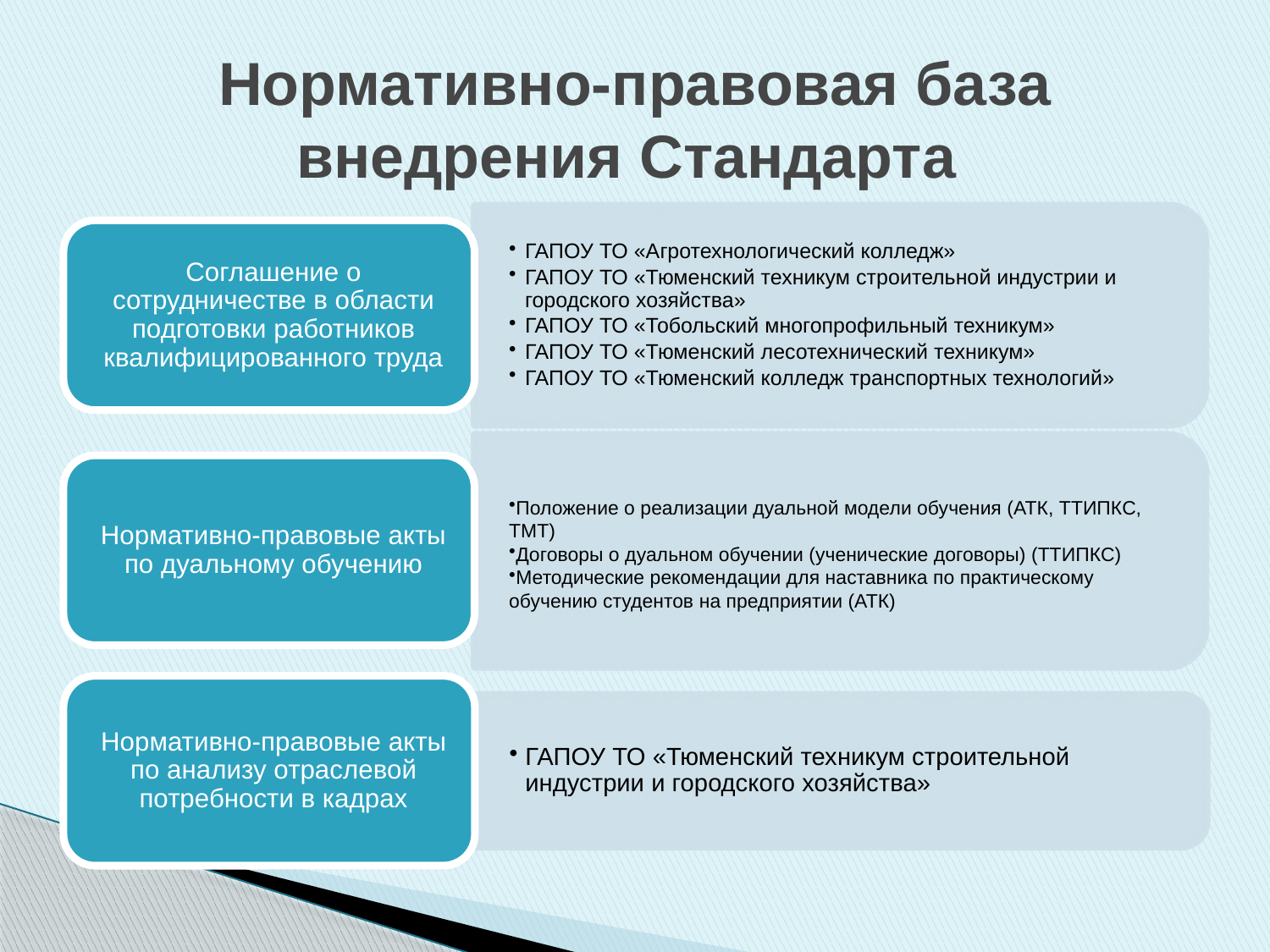

# Нормативно-правовая база внедрения Стандарта
ГАПОУ ТО «Агротехнологический колледж»
ГАПОУ ТО «Тюменский техникум строительной индустрии и городского хозяйства»
ГАПОУ ТО «Тобольский многопрофильный техникум»
ГАПОУ ТО «Тюменский лесотехнический техникум»
ГАПОУ ТО «Тюменский колледж транспортных технологий»
Соглашение о сотрудничестве в области подготовки работников квалифицированного труда

Положение о реализации дуальной модели обучения (АТК, ТТИПКС, ТМТ)
Договоры о дуальном обучении (ученические договоры) (ТТИПКС)
Методические рекомендации для наставника по практическому обучению студентов на предприятии (АТК)

Нормативно-правовые акты по дуальному обучению
ГАПОУ ТО «Тюменский техникум строительной индустрии и городского хозяйства»
Нормативно-правовые акты по анализу отраслевой потребности в кадрах